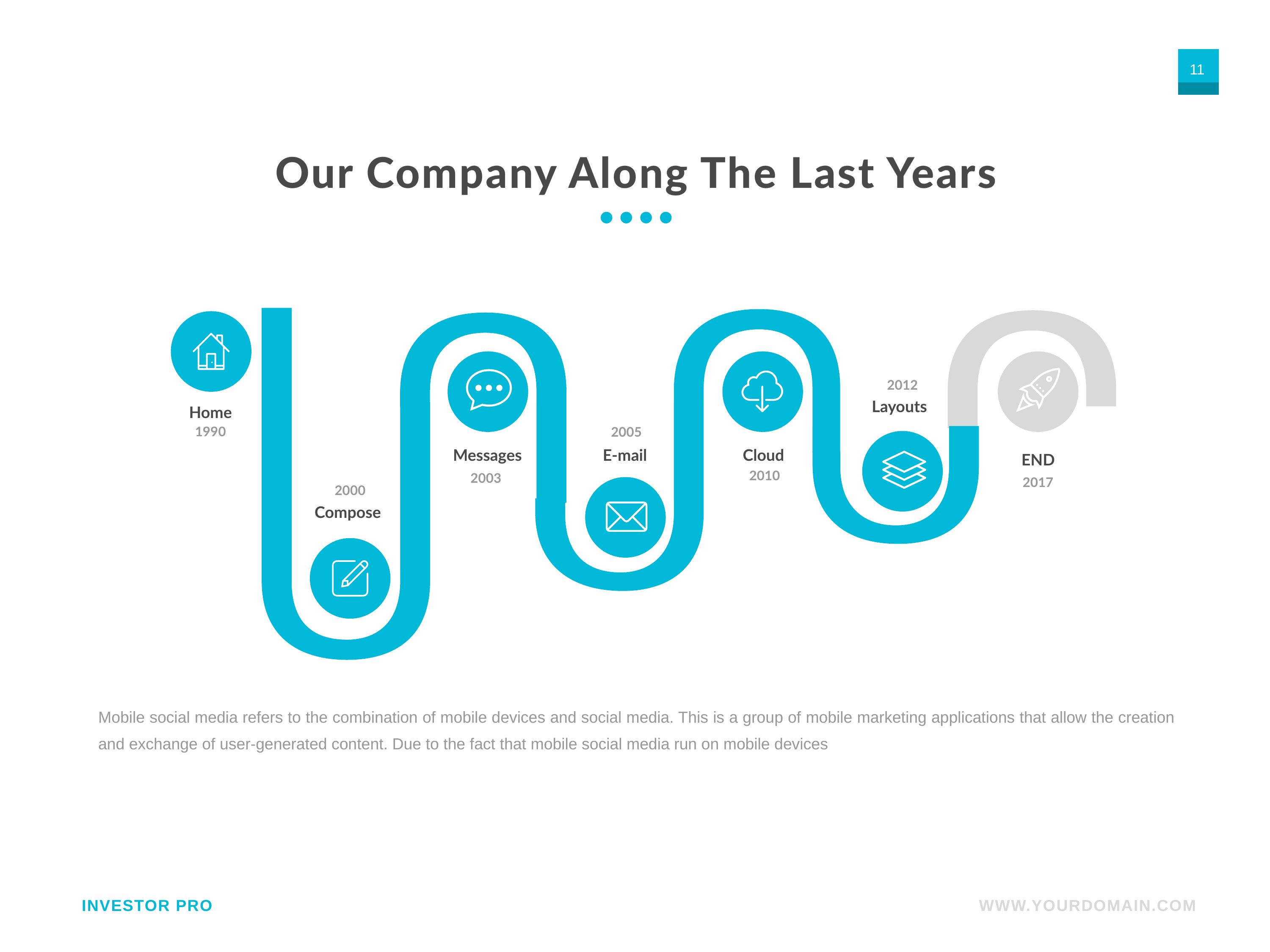

Our Company Along The Last Years

2012
Layouts
Home

1990
2005

Cloud
Messages
E-mail
END

2010
2003
2017
2000

Compose

Mobile social media refers to the combination of mobile devices and social media. This is a group of mobile marketing applications that allow the creation and exchange of user-generated content. Due to the fact that mobile social media run on mobile devices